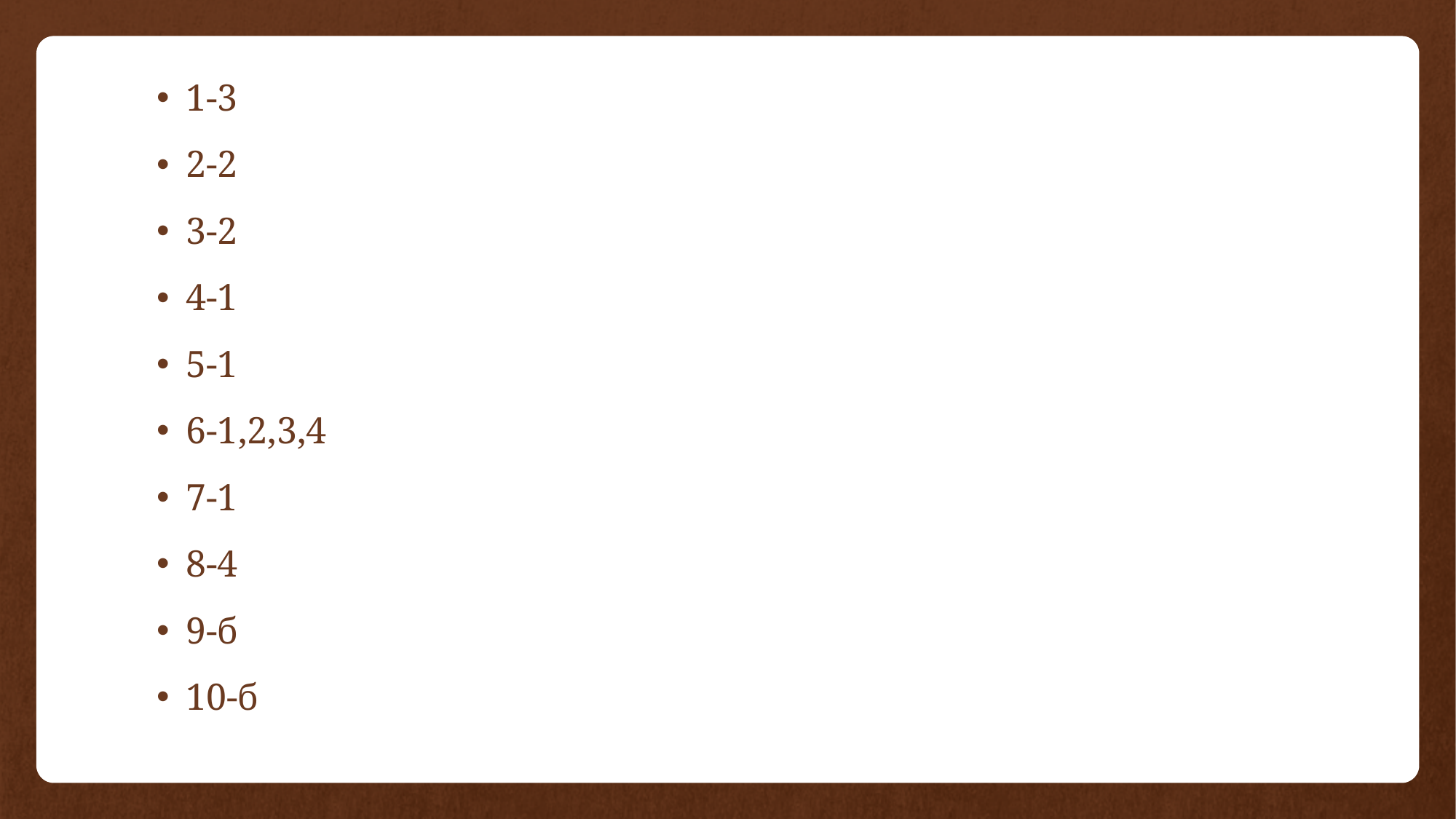

1-3
2-2
3-2
4-1
5-1
6-1,2,3,4
7-1
8-4
9-б
10-б